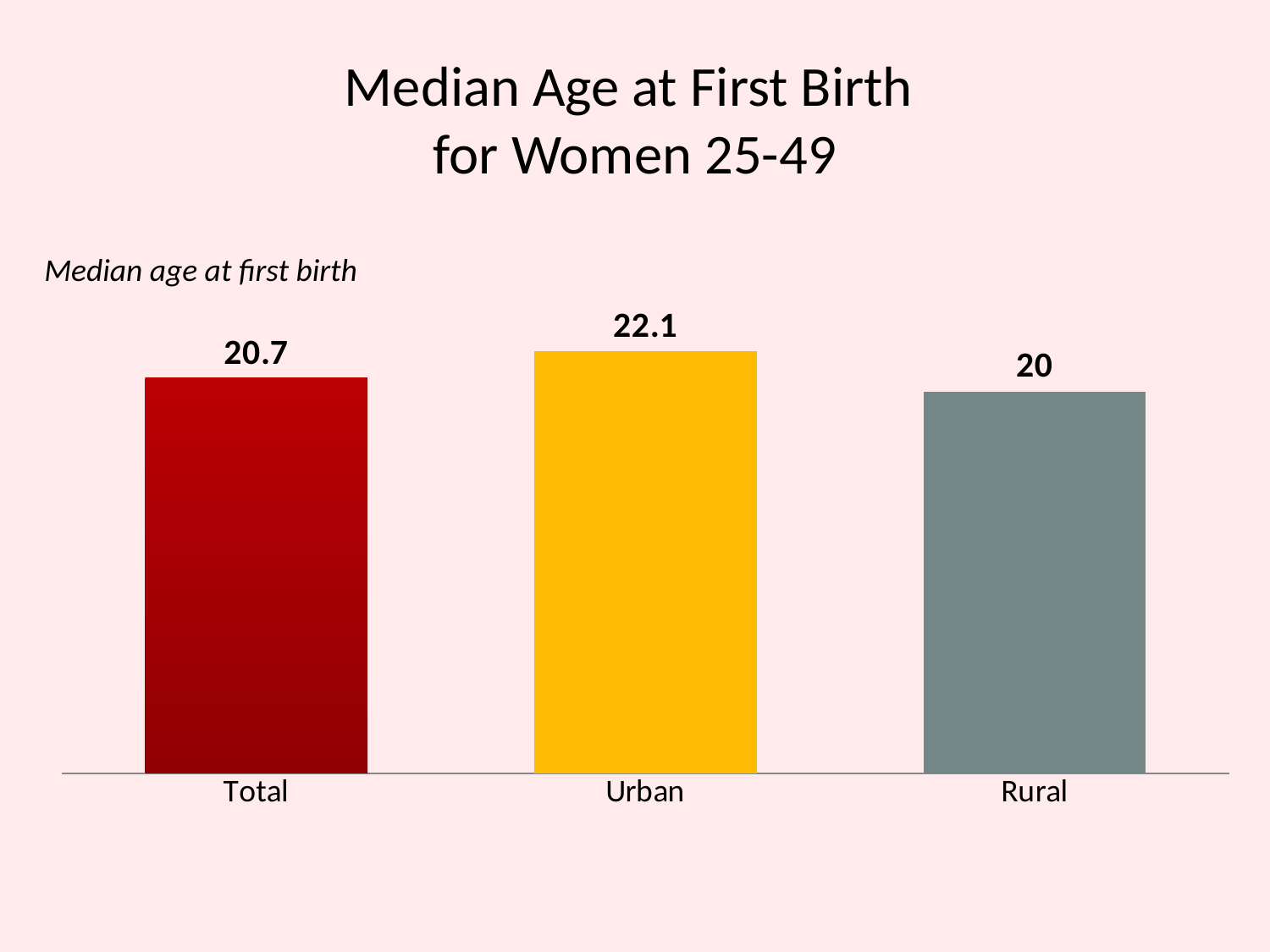

# Median Age at First Birth for Women 25-49

### Chart

| Category | Series 1 |
|---|---|
| Total | 20.7 |
| Urban | 22.1 |
| Rural | 20.0 |
Median age at first birth